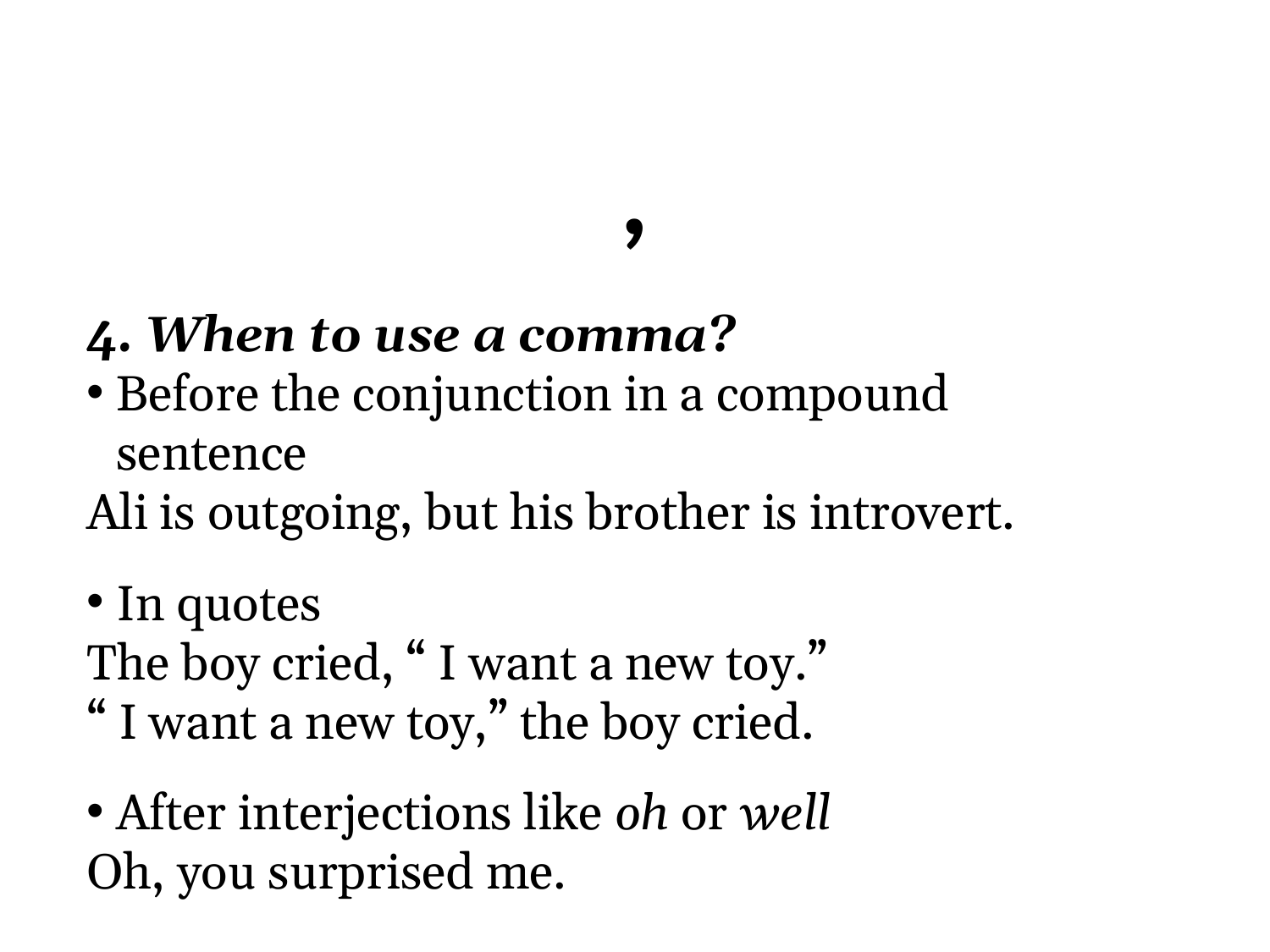

# ,
4. When to use a comma?
Before the conjunction in a compound sentence
Ali is outgoing, but his brother is introvert.

In quotes
The boy cried, “ I want a new toy.”
“ I want a new toy,” the boy cried.

After interjections like oh or well
Oh, you surprised me.